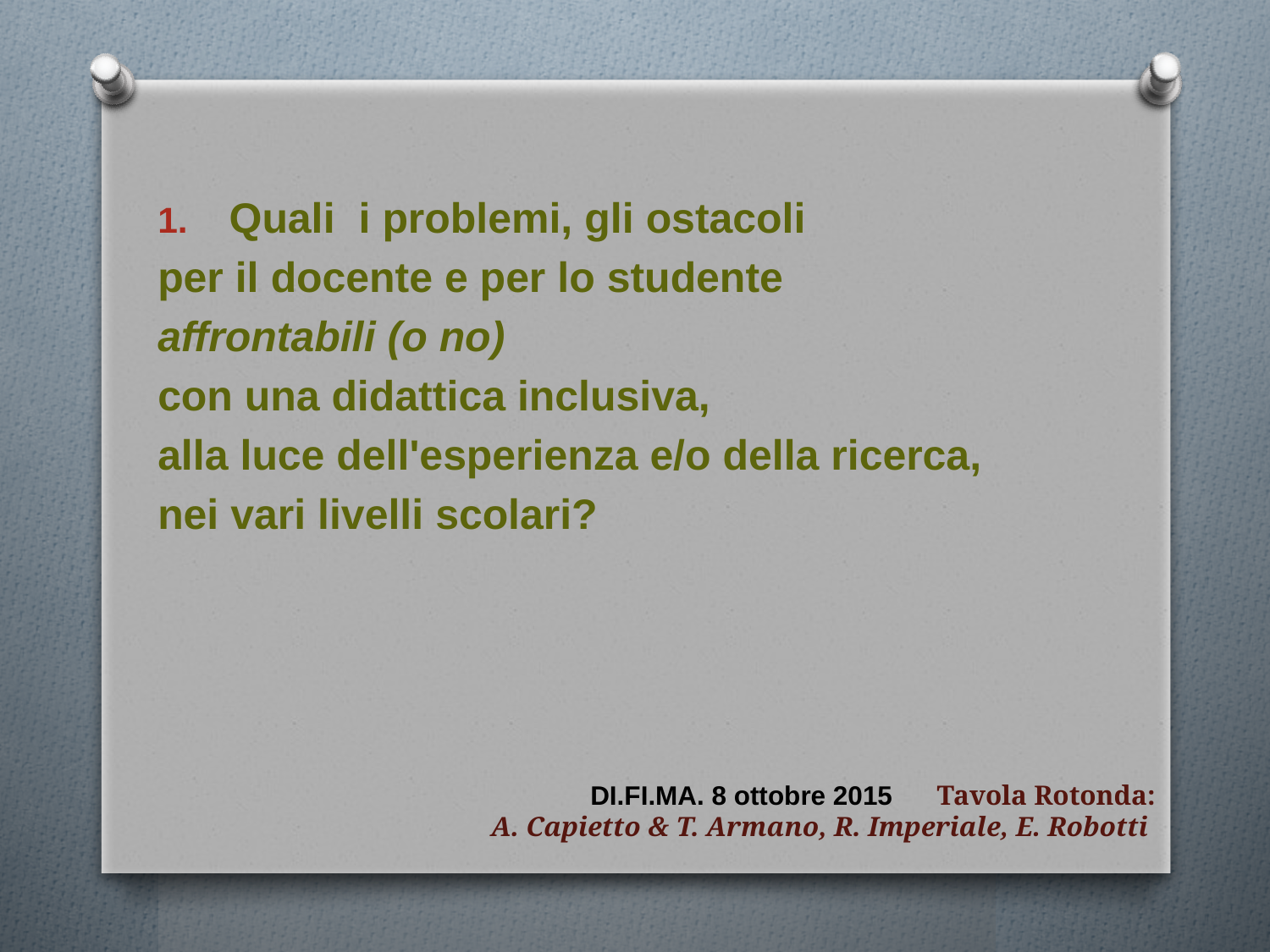

Quali  i problemi, gli ostacoli
per il docente e per lo studente
affrontabili (o no)
con una didattica inclusiva,
alla luce dell'esperienza e/o della ricerca,
nei vari livelli scolari?

 DI.FI.MA. 8 ottobre 2015      Tavola Rotonda:
A. Capietto & T. Armano, R. Imperiale, E. Robotti